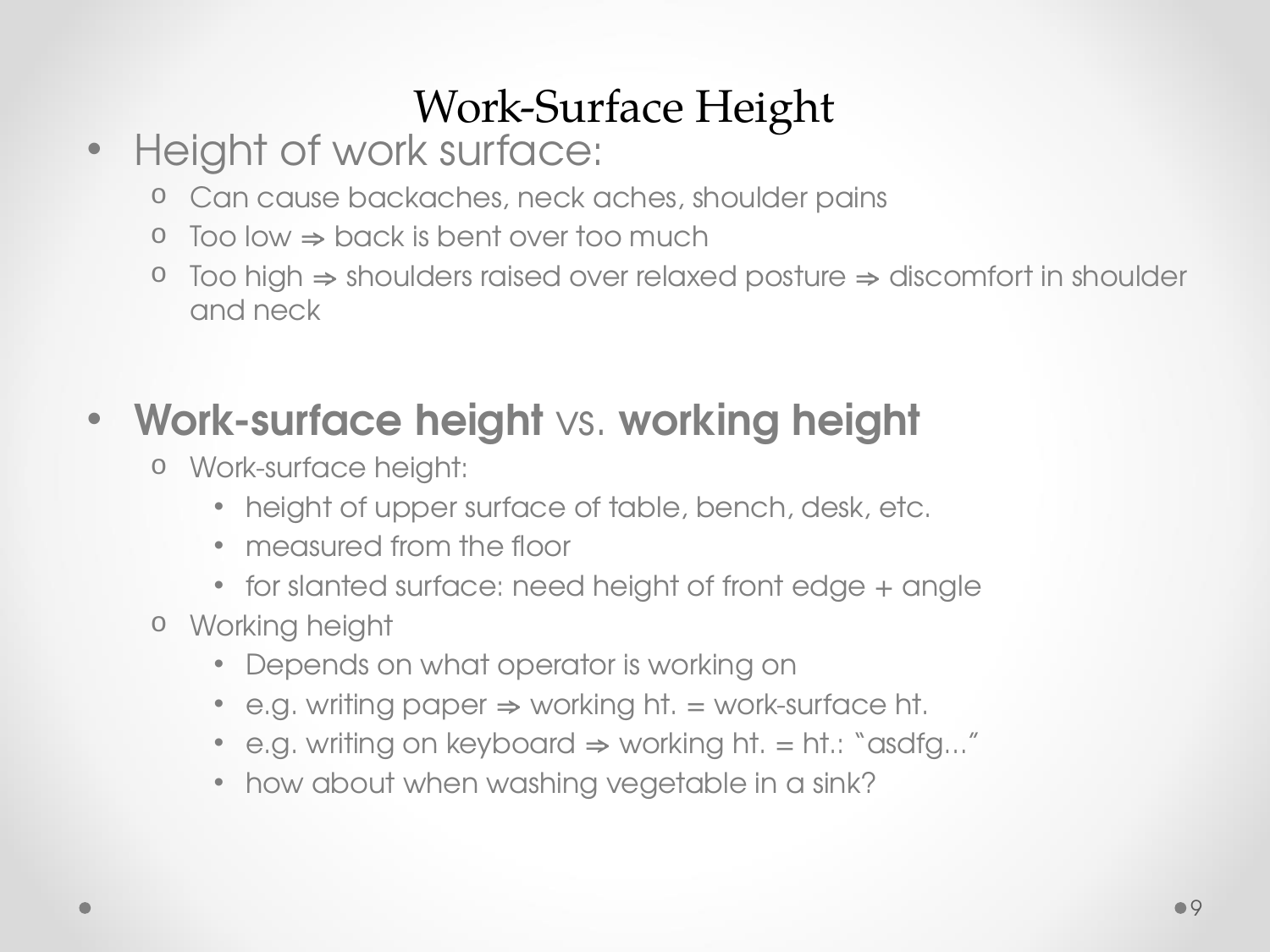

# Work-Surface Height

Height of work surface:
Can cause backaches, neck aches, shoulder pains
Too low ⇒ back is bent over too much
Too high ⇒ shoulders raised over relaxed posture ⇒ discomfort in shoulder and neck

Work-surface height vs. working height
Work-surface height:
height of upper surface of table, bench, desk, etc.
measured from the floor
for slanted surface: need height of front edge + angle
Working height
Depends on what operator is working on
e.g. writing paper ⇒ working ht. = work-surface ht.
e.g. writing on keyboard ⇒ working ht. = ht.: “asdfg…”
how about when washing vegetable in a sink?
9